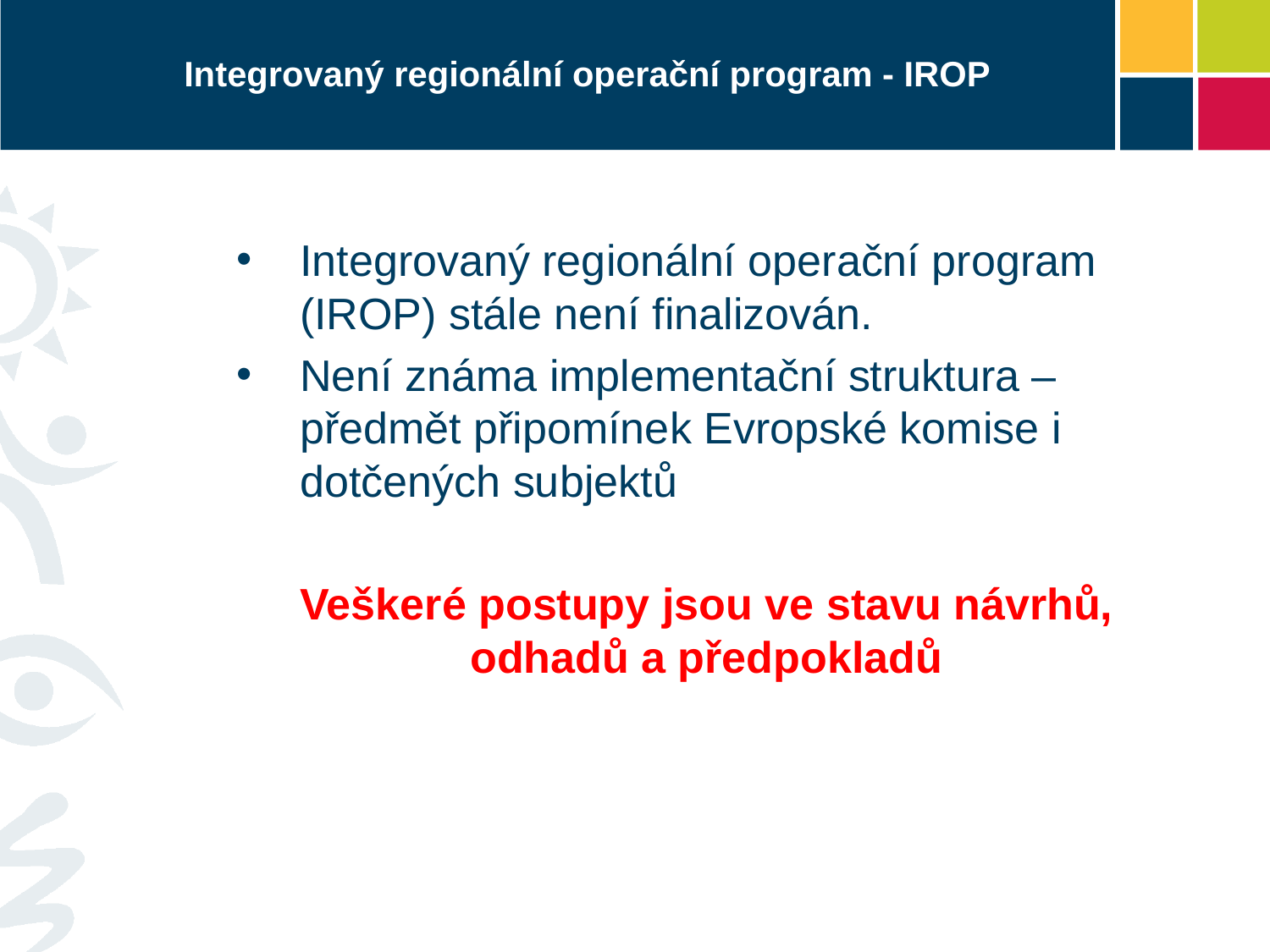

# Integrovaný regionální operační program - IROP
Integrovaný regionální operační program (IROP) stále není finalizován.
Není známa implementační struktura – předmět připomínek Evropské komise i dotčených subjektů

Veškeré postupy jsou ve stavu návrhů, odhadů a předpokladů